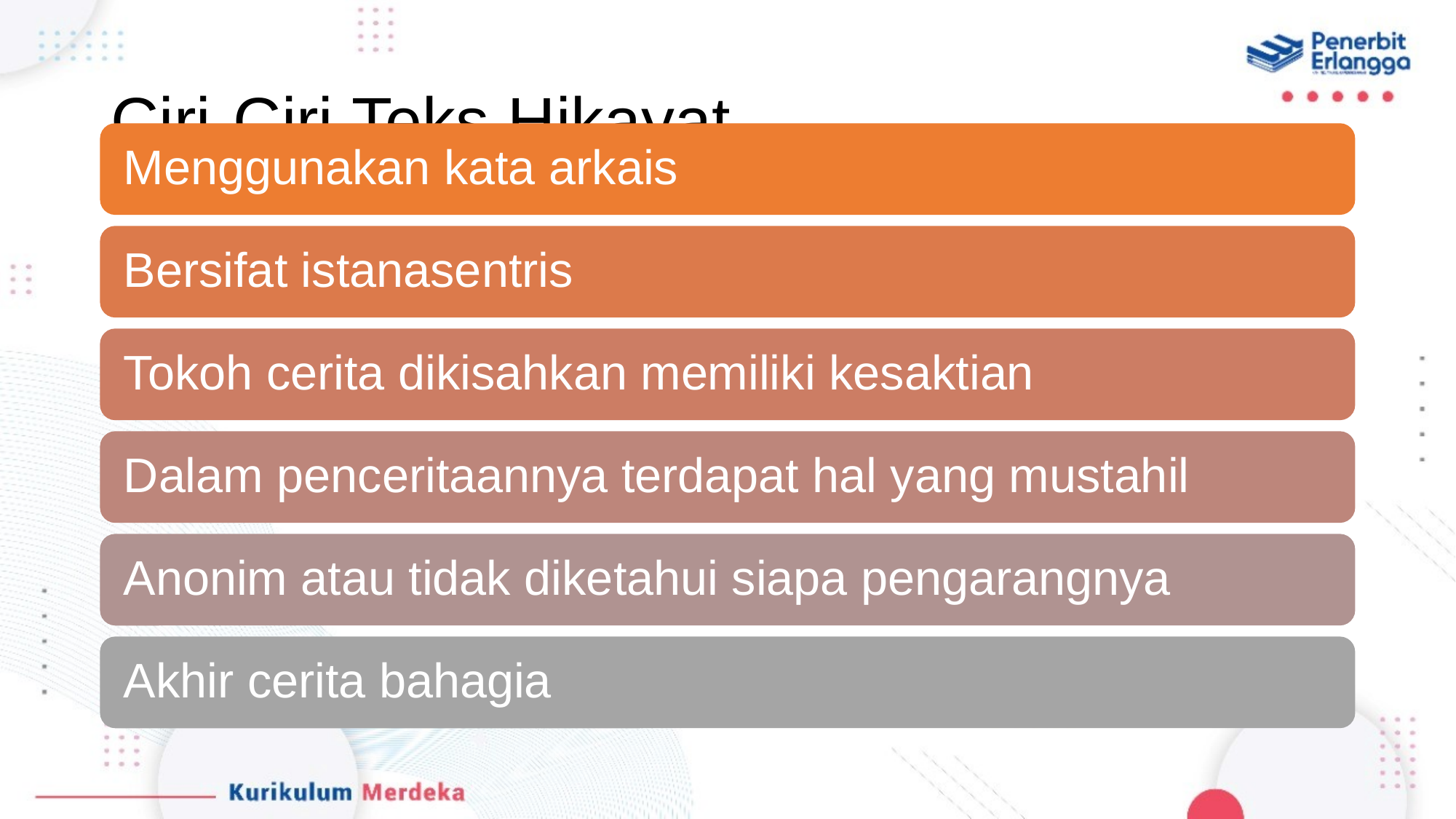

# Ciri-Ciri Teks Hikayat
Menggunakan kata arkais
Bersifat istanasentris
Tokoh cerita dikisahkan memiliki kesaktian
Dalam penceritaannya terdapat hal yang mustahil
Anonim atau tidak diketahui siapa pengarangnya
Akhir cerita bahagia